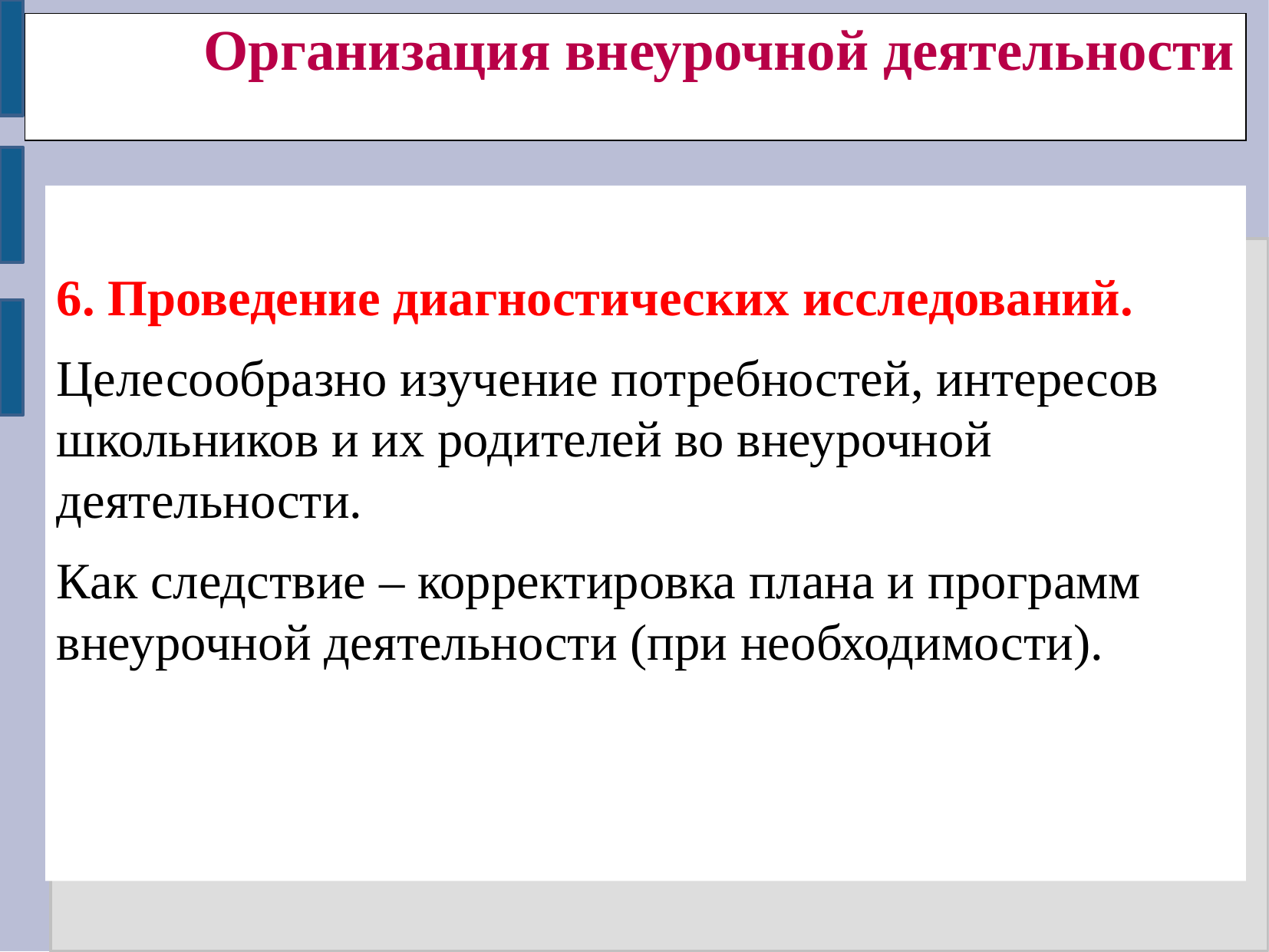

Организация внеурочной деятельности

6. Проведение диагностических исследований.
Целесообразно изучение потребностей, интересов школьников и их родителей во внеурочной деятельности.
Как следствие – корректировка плана и программ внеурочной деятельности (при необходимости).